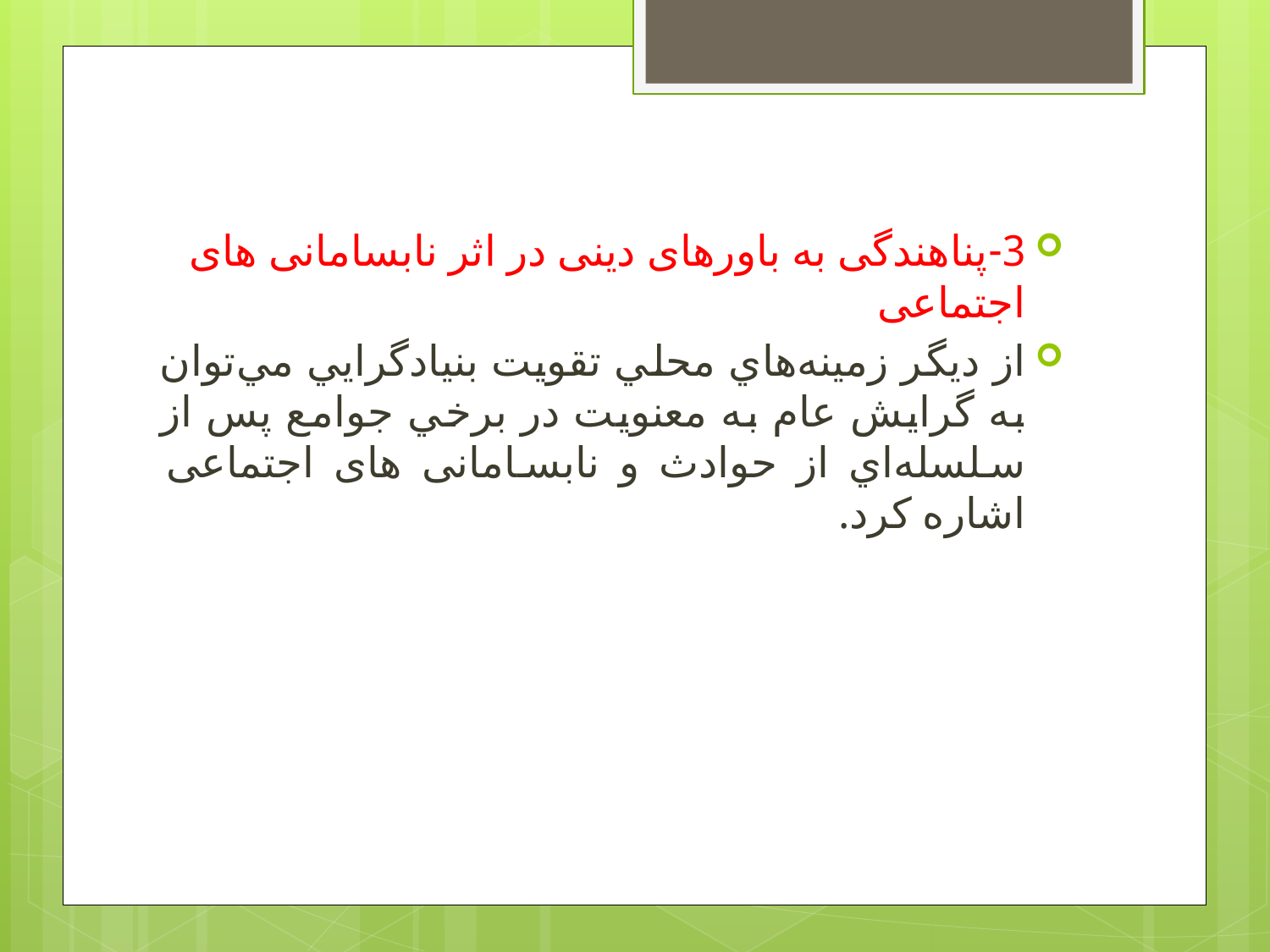

#

3-پناهندگی به باورهای دینی در اثر نابسامانی های اجتماعی
از ديگر زمينه‌هاي محلي تقويت بنيادگرايي مي‌توان به گرايش عام به معنويت در برخي جوامع پس از سلسله‌اي از حوادث و نابسامانی های اجتماعی اشاره کرد.